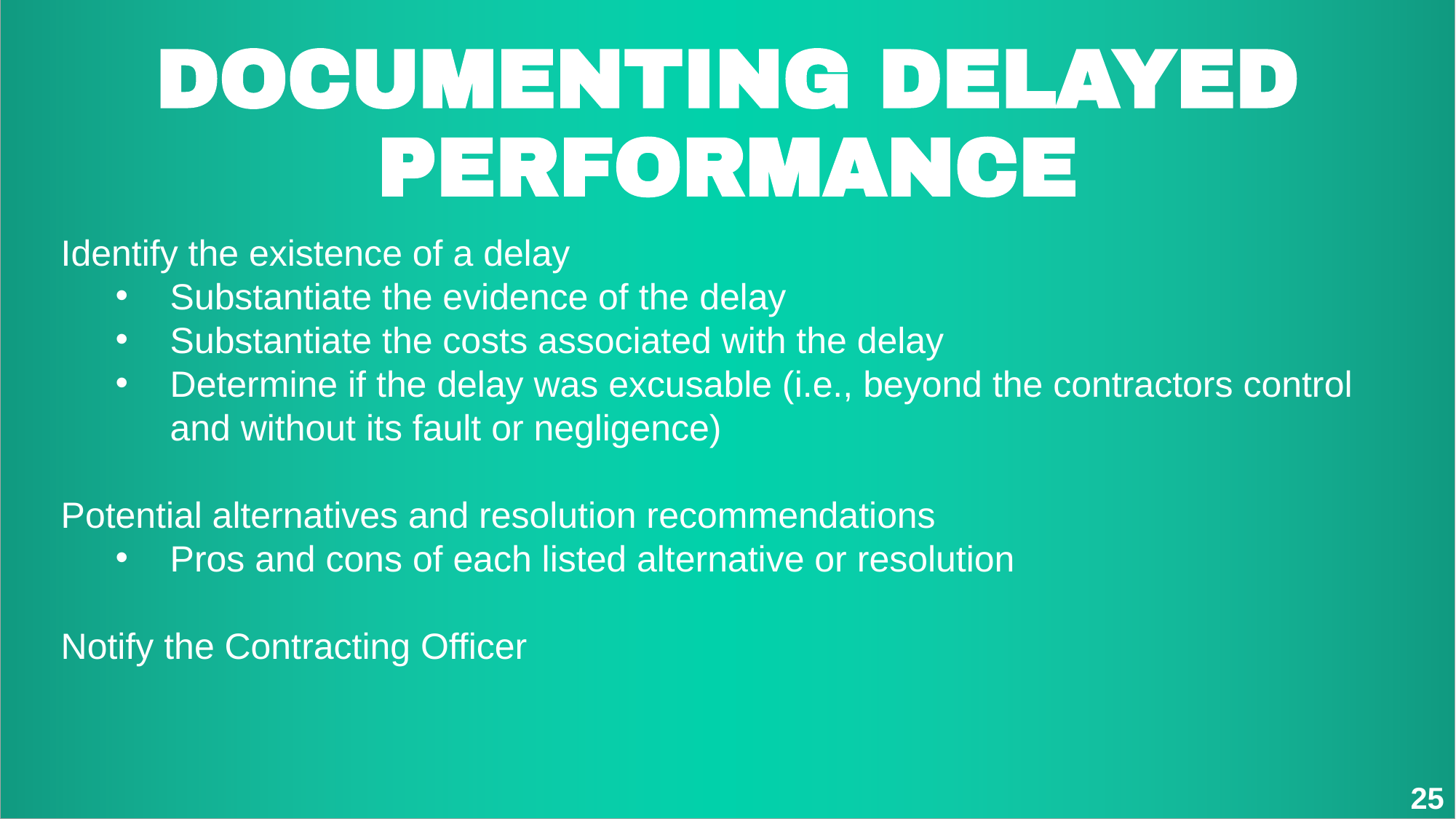

DOCUMENTING DELAYED PERFORMANCE
Identify the existence of a delay
Substantiate the evidence of the delay
Substantiate the costs associated with the delay
Determine if the delay was excusable (i.e., beyond the contractors control and without its fault or negligence)
Potential alternatives and resolution recommendations
Pros and cons of each listed alternative or resolution
Notify the Contracting Officer

25